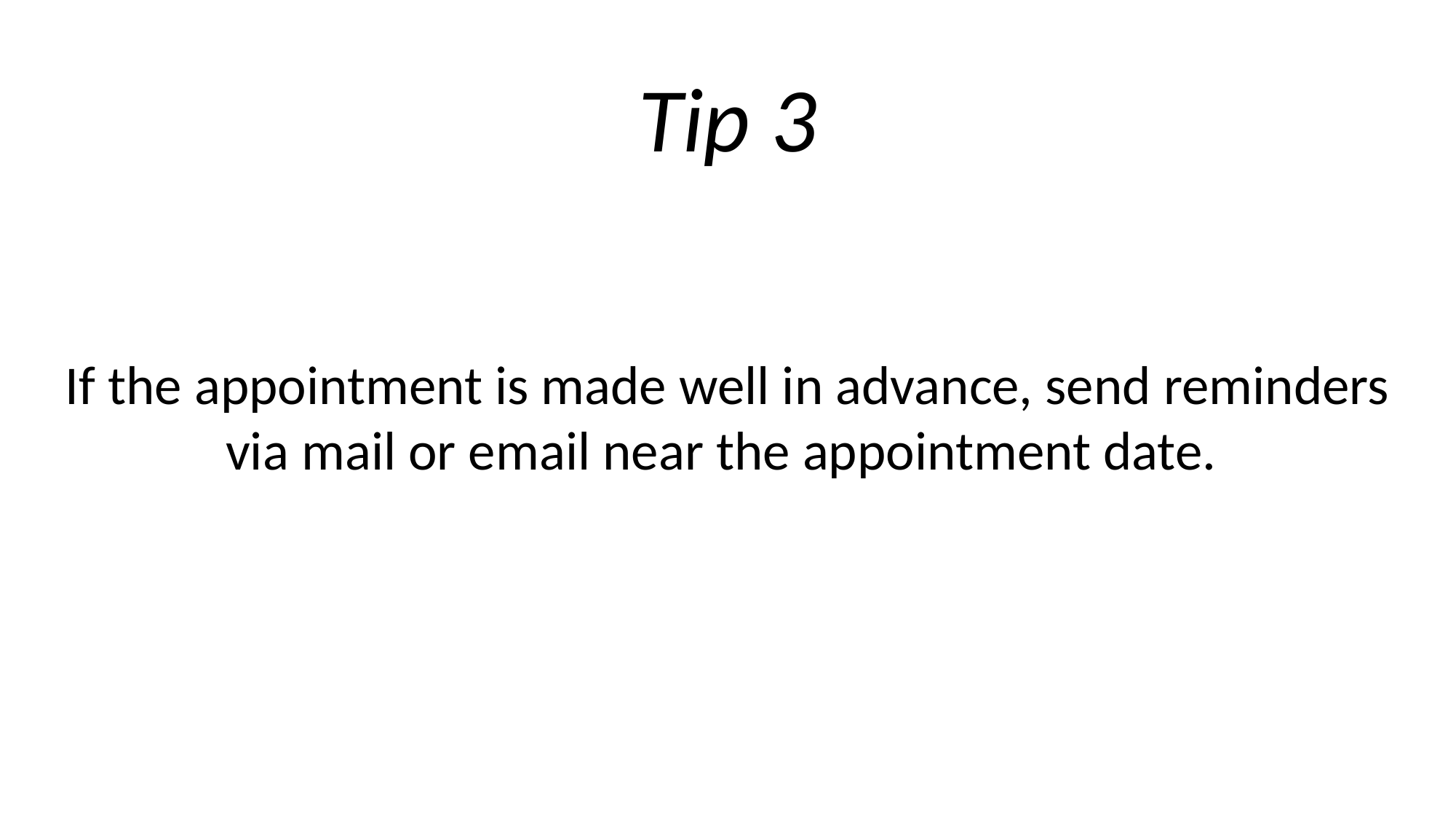

# Tip 3
If the appointment is made well in advance, send reminders via mail or email near the appointment date.